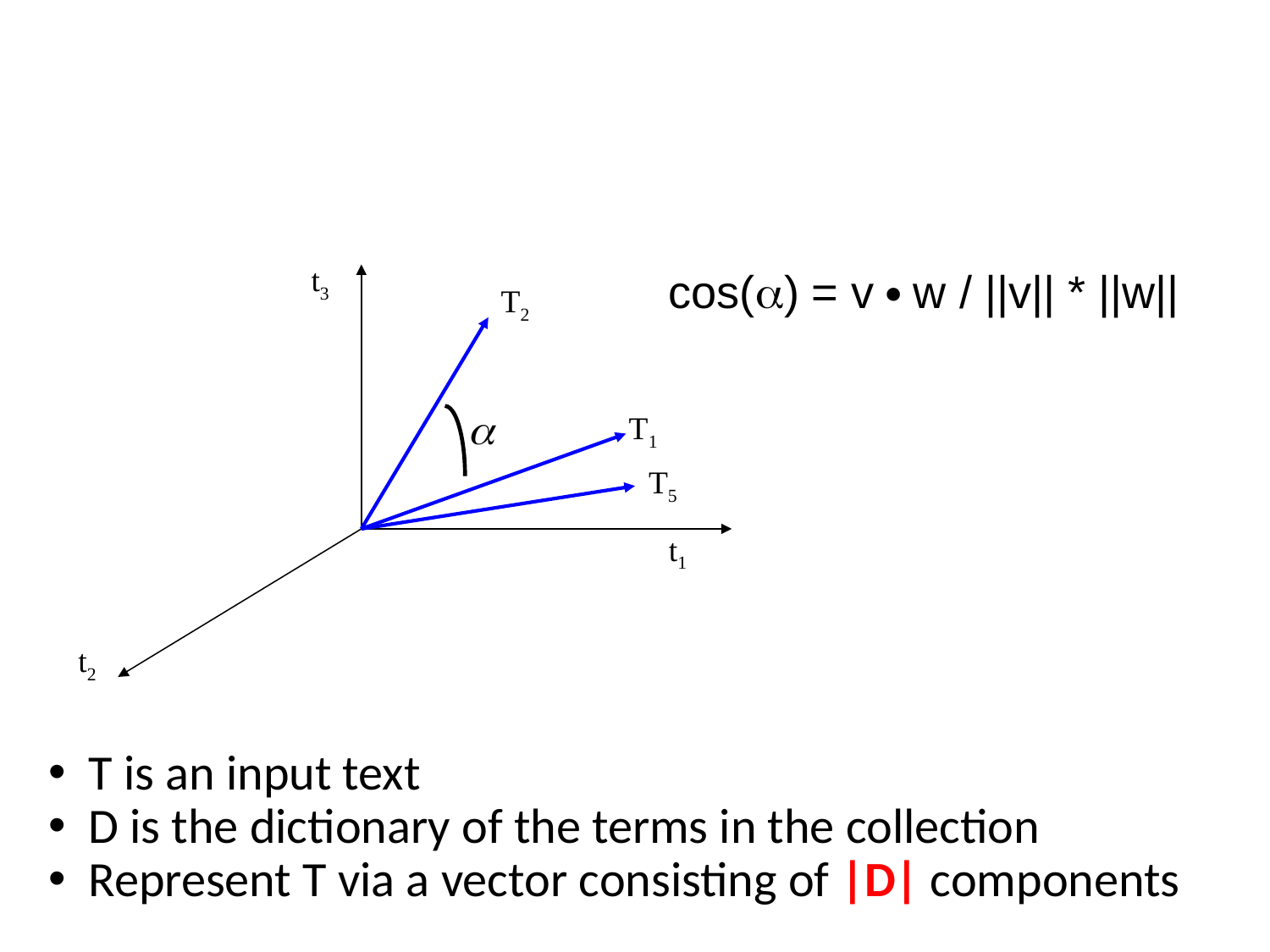

# #1: Classic BOW-representation
t3
cos(α) = v • w / ||v|| * ||w||
T2
α
T1

T5
t1
t2
T is an input text
D is the dictionary of the terms in the collection
Represent T via a vector consisting of |D| components